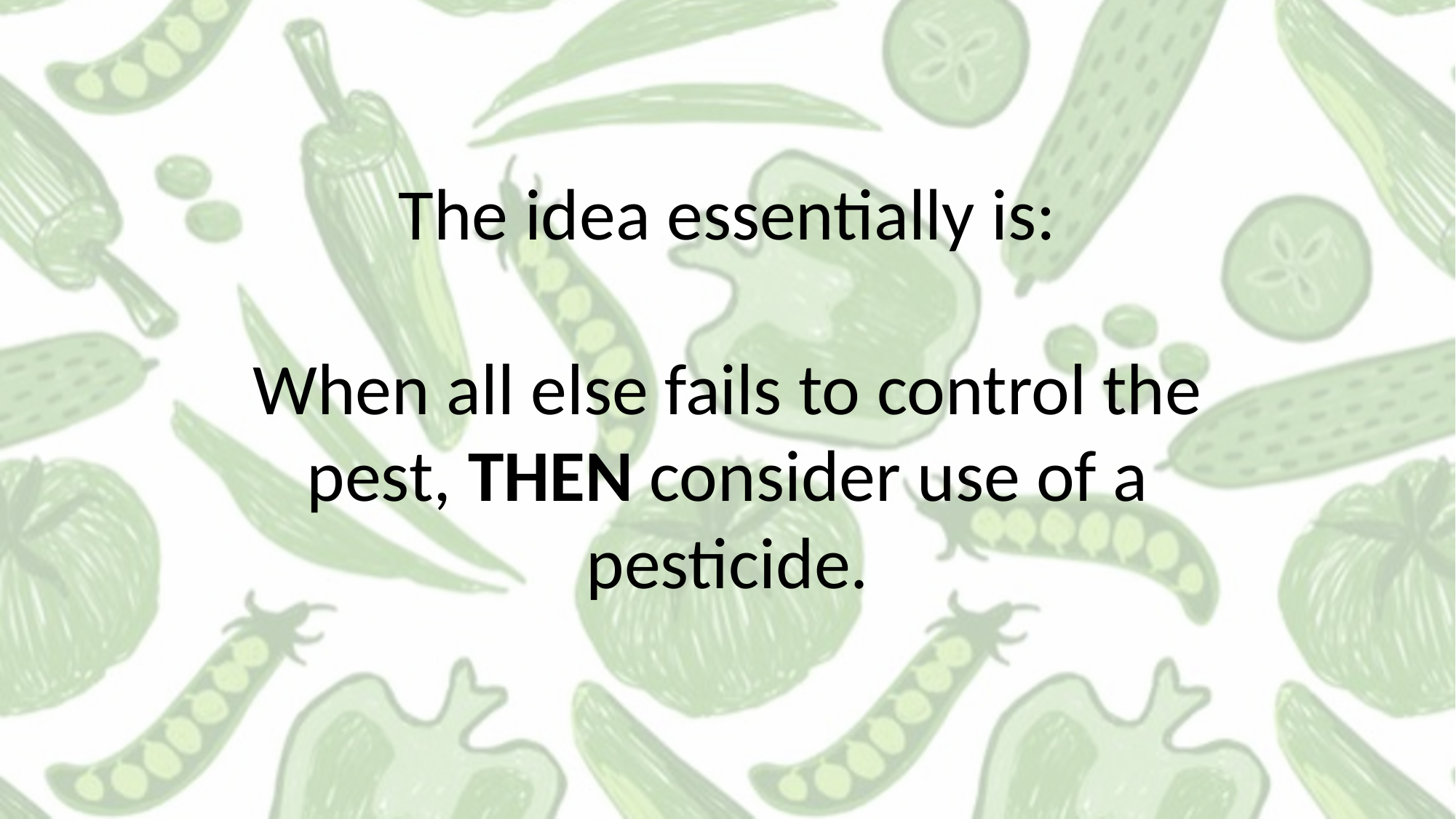

The idea essentially is:

When all else fails to control the pest, THEN consider use of a pesticide.